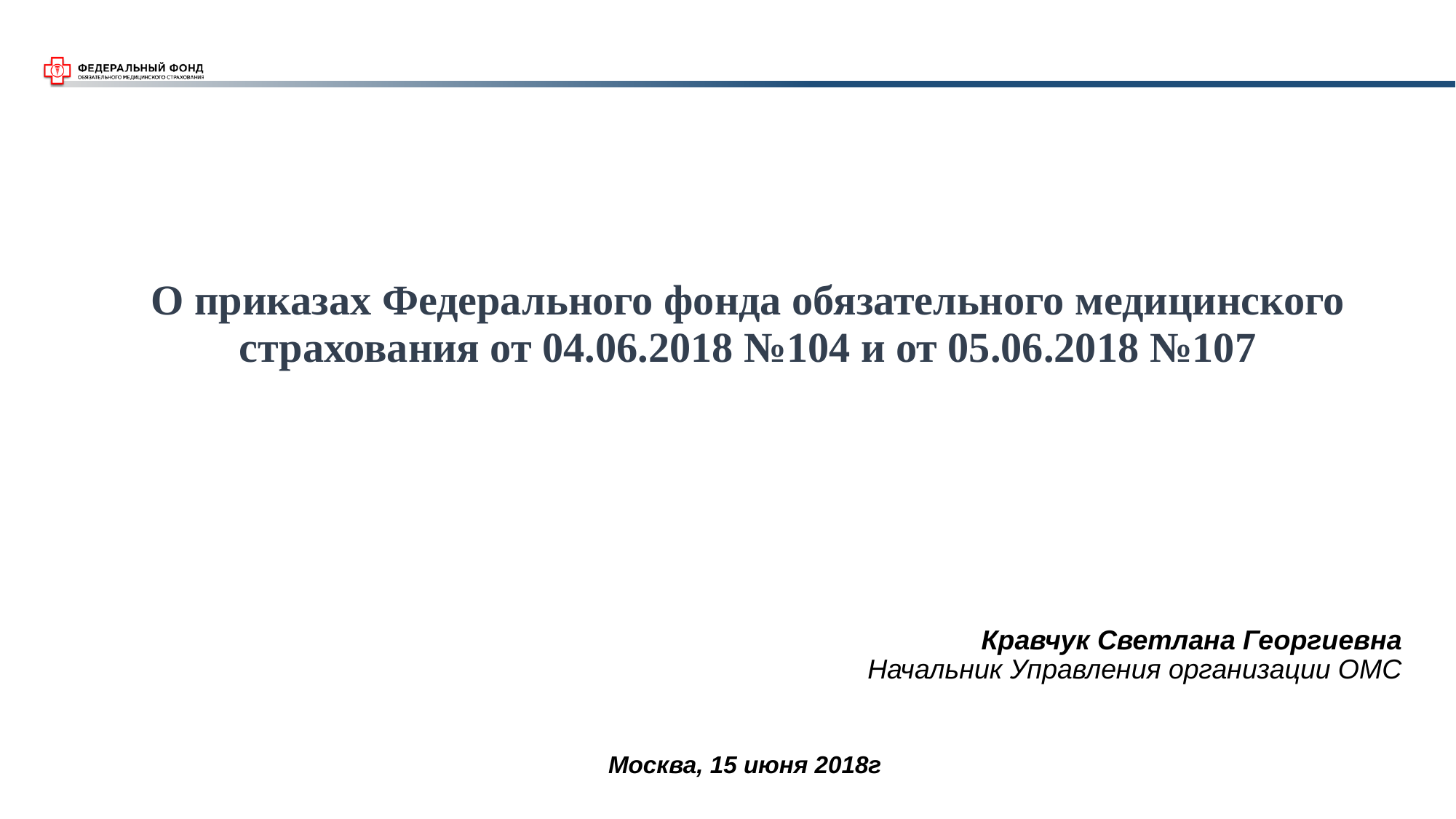

О приказах Федерального фонда обязательного медицинского страхования от 04.06.2018 №104 и от 05.06.2018 №107
| Кравчук Светлана Георгиевна Начальник Управления организации ОМС |
| --- |
| Москва, 15 июня 2018г |
| --- |